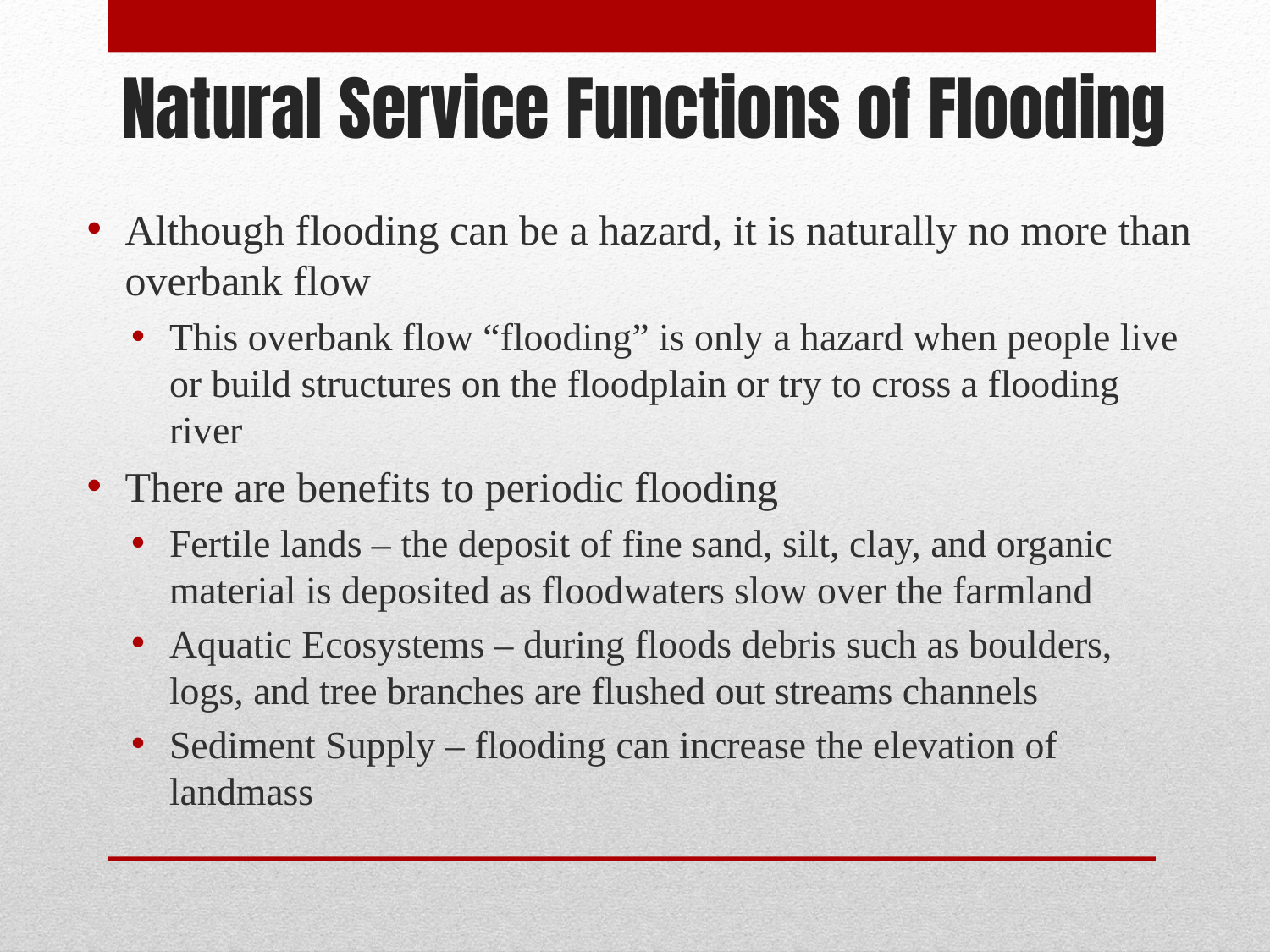

# Natural Service Functions of Flooding
Although flooding can be a hazard, it is naturally no more than overbank flow
This overbank flow “flooding” is only a hazard when people live or build structures on the floodplain or try to cross a flooding river
There are benefits to periodic flooding
Fertile lands – the deposit of fine sand, silt, clay, and organic material is deposited as floodwaters slow over the farmland
Aquatic Ecosystems – during floods debris such as boulders, logs, and tree branches are flushed out streams channels
Sediment Supply – flooding can increase the elevation of landmass